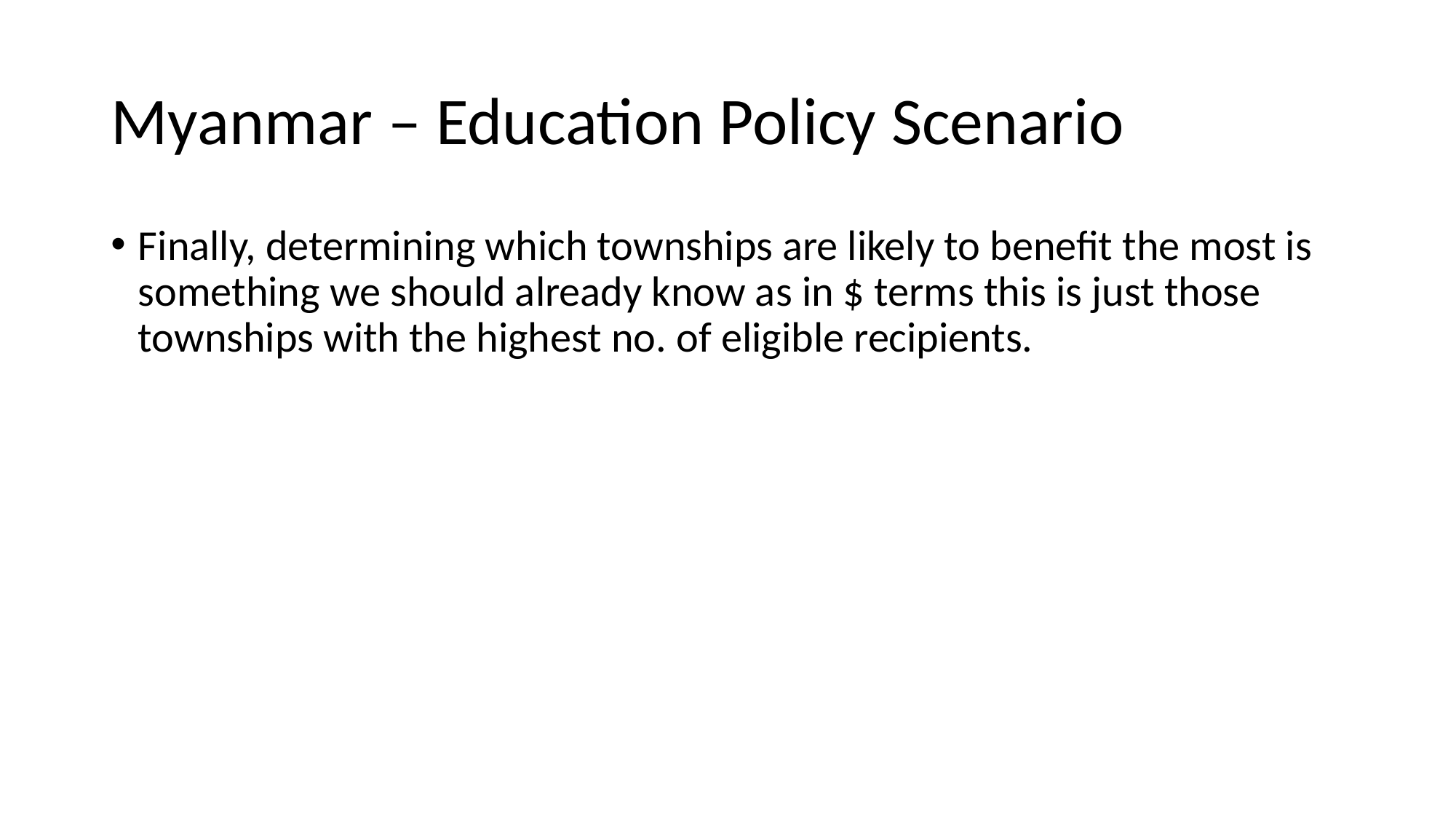

# Myanmar – Education Policy Scenario
Finally, determining which townships are likely to benefit the most is something we should already know as in $ terms this is just those townships with the highest no. of eligible recipients.